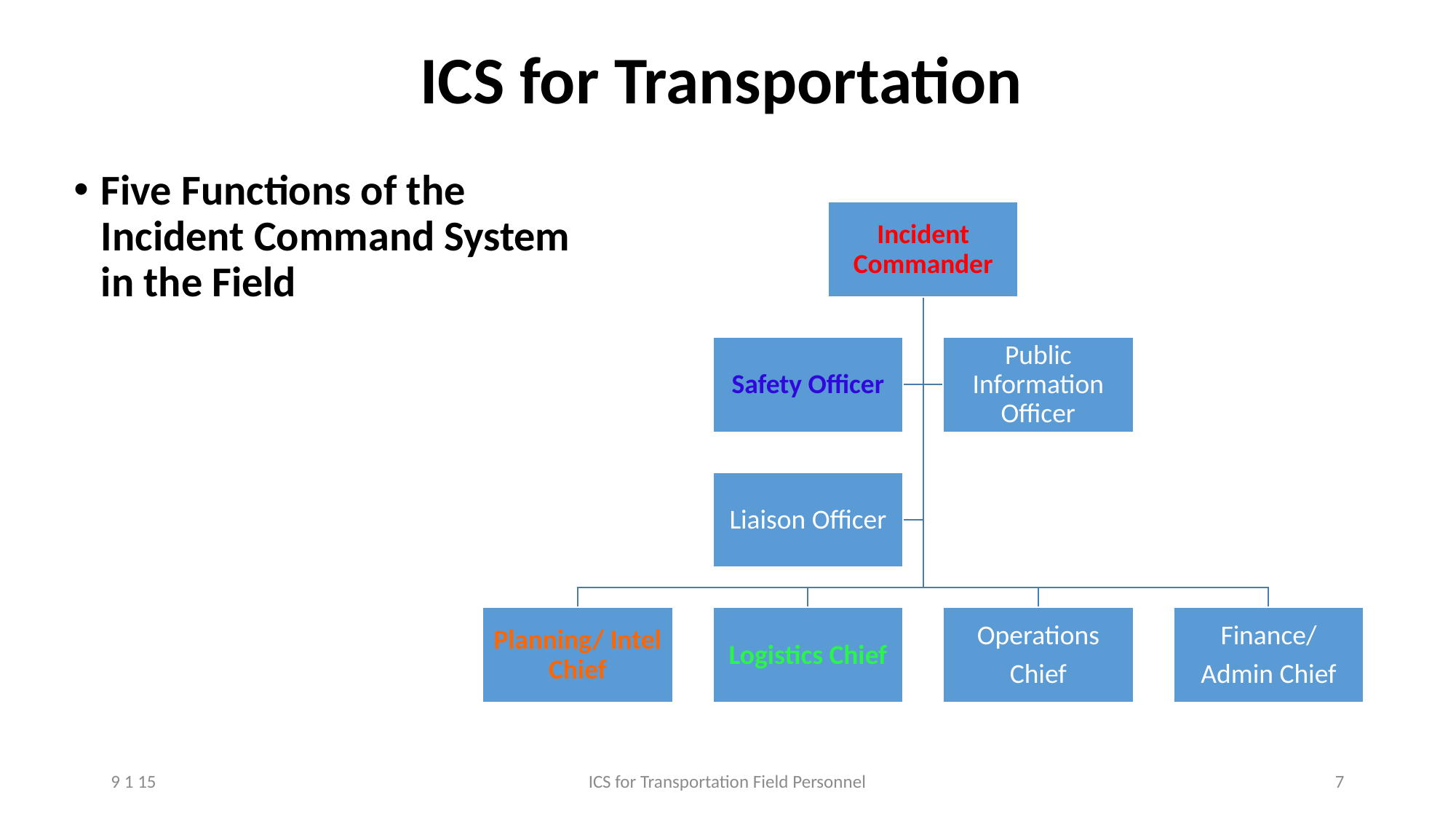

# ICS for Transportation
Incident Commander
Planning/ Intel Chief
Logistics Chief
Operations
Chief
Finance/
Admin Chief
Safety Officer
Public Information Officer
Liaison Officer
Five Functions of the Incident Command System in the Field
9 1 15
ICS for Transportation Field Personnel
7